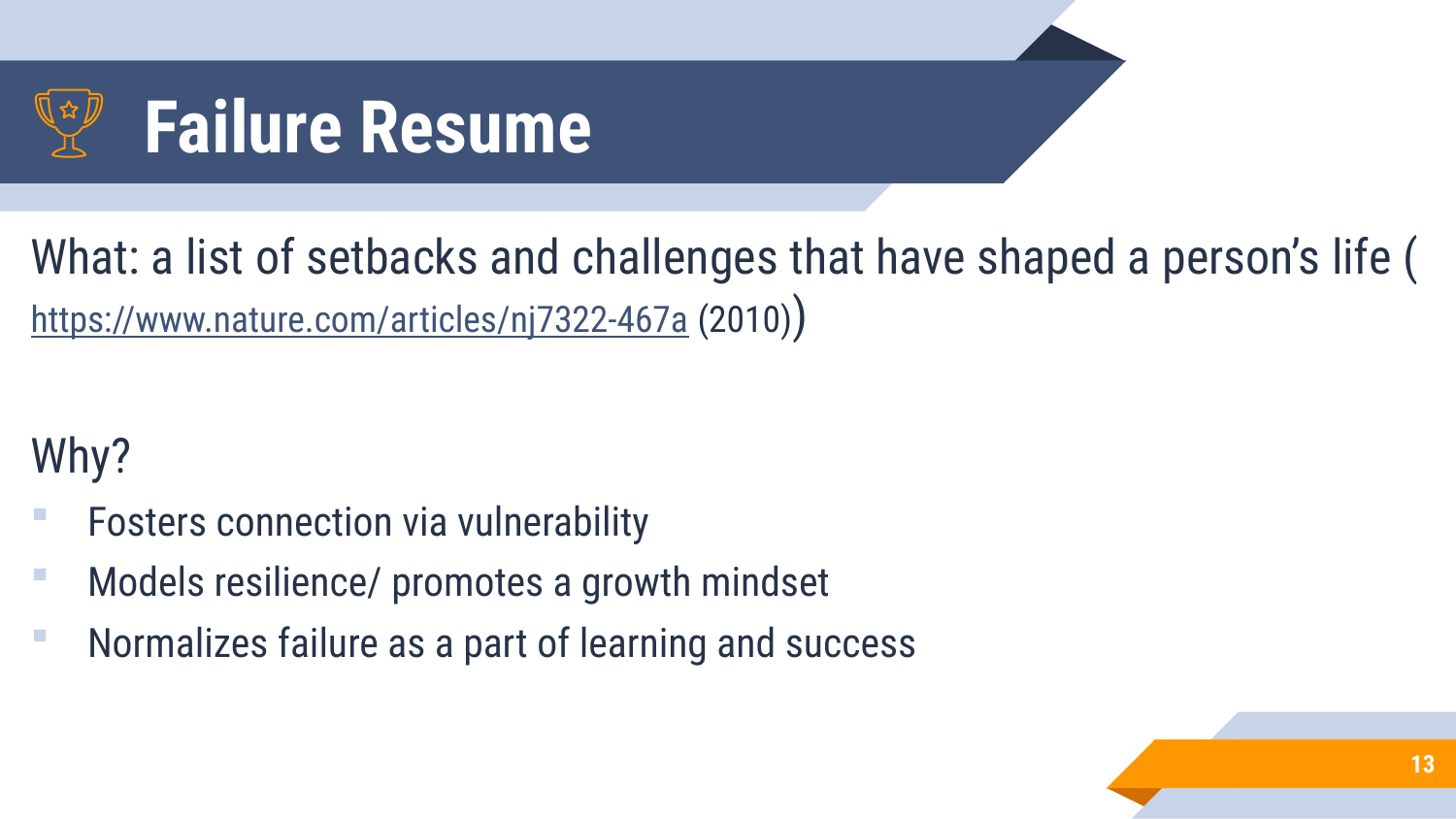

# Failure Resume

What: a list of setbacks and challenges that have shaped a person’s life (https://www.nature.com/articles/nj7322-467a (2010))

Why?
Fosters connection via vulnerability
Models resilience/ promotes a growth mindset
Normalizes failure as a part of learning and success

13